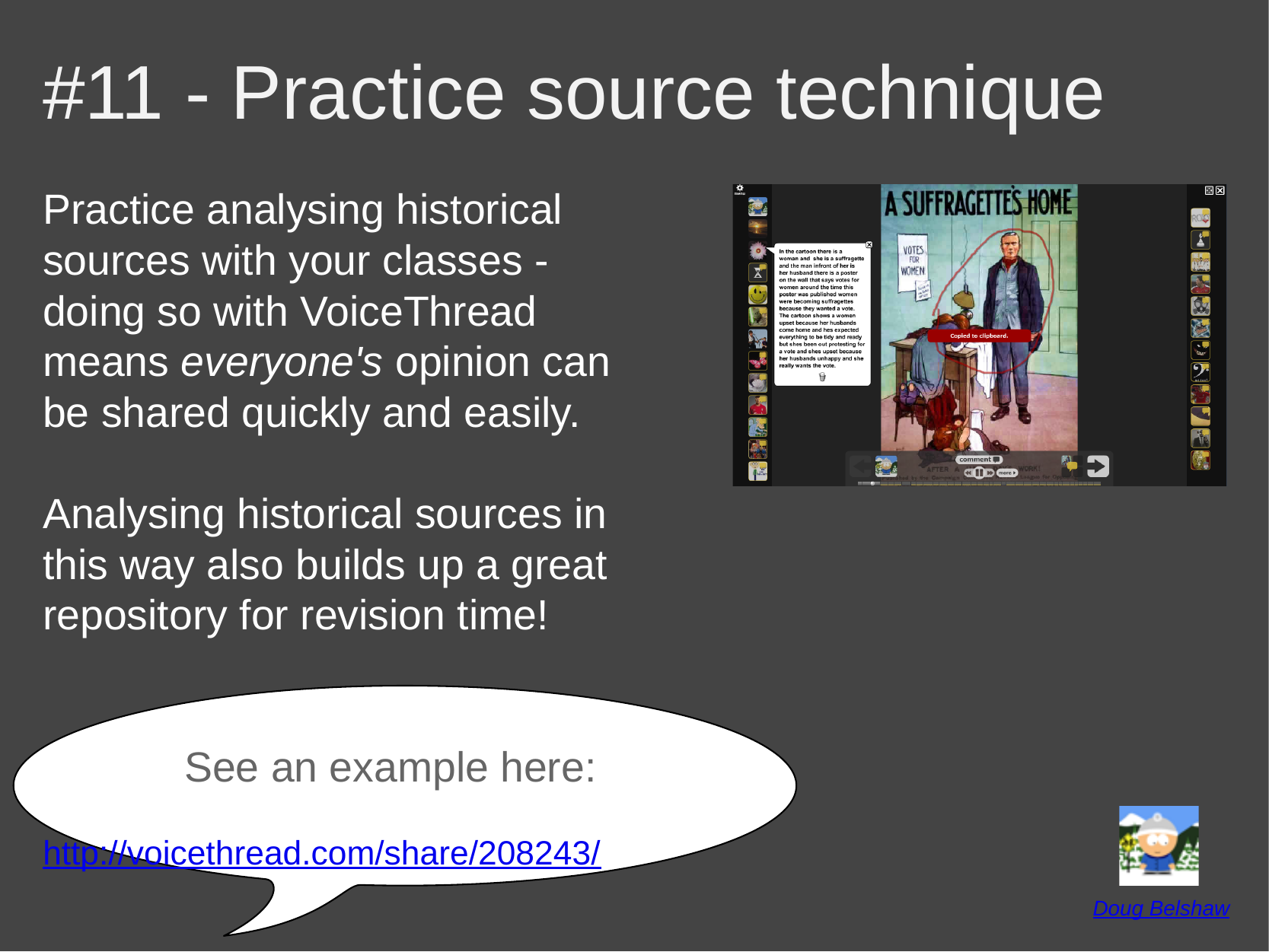

# #11 - Practice source technique
Practice analysing historical sources with your classes - doing so with VoiceThread means everyone's opinion can be shared quickly and easily.

Analysing historical sources in this way also builds up a great repository for revision time!

            See an example here:
        http://voicethread.com/share/208243/

Doug Belshaw